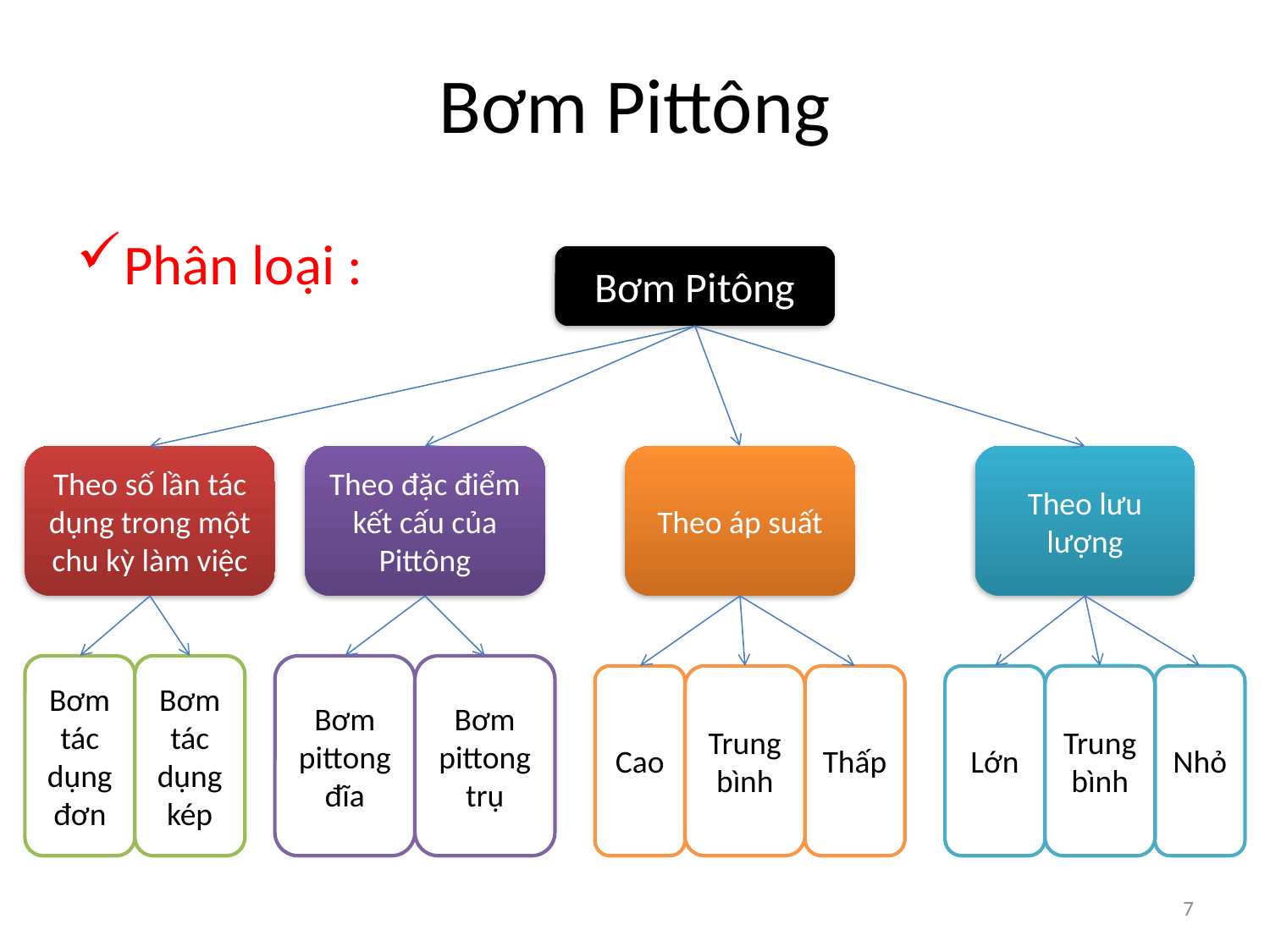

# Bơm Pittông
Phân loại :

Bơm Pitông
Theo số lần tác dụng trong một chu kỳ làm việc
Theo đặc điểm kết cấu của Pittông
Theo áp suất
Theo lưu lượng
Bơm tác dụng đơn
Bơm tác dụng kép
Bơm pittong đĩa
Bơm pittong trụ
Cao
Trung bình
Thấp
Lớn
Trung bình
Nhỏ
7